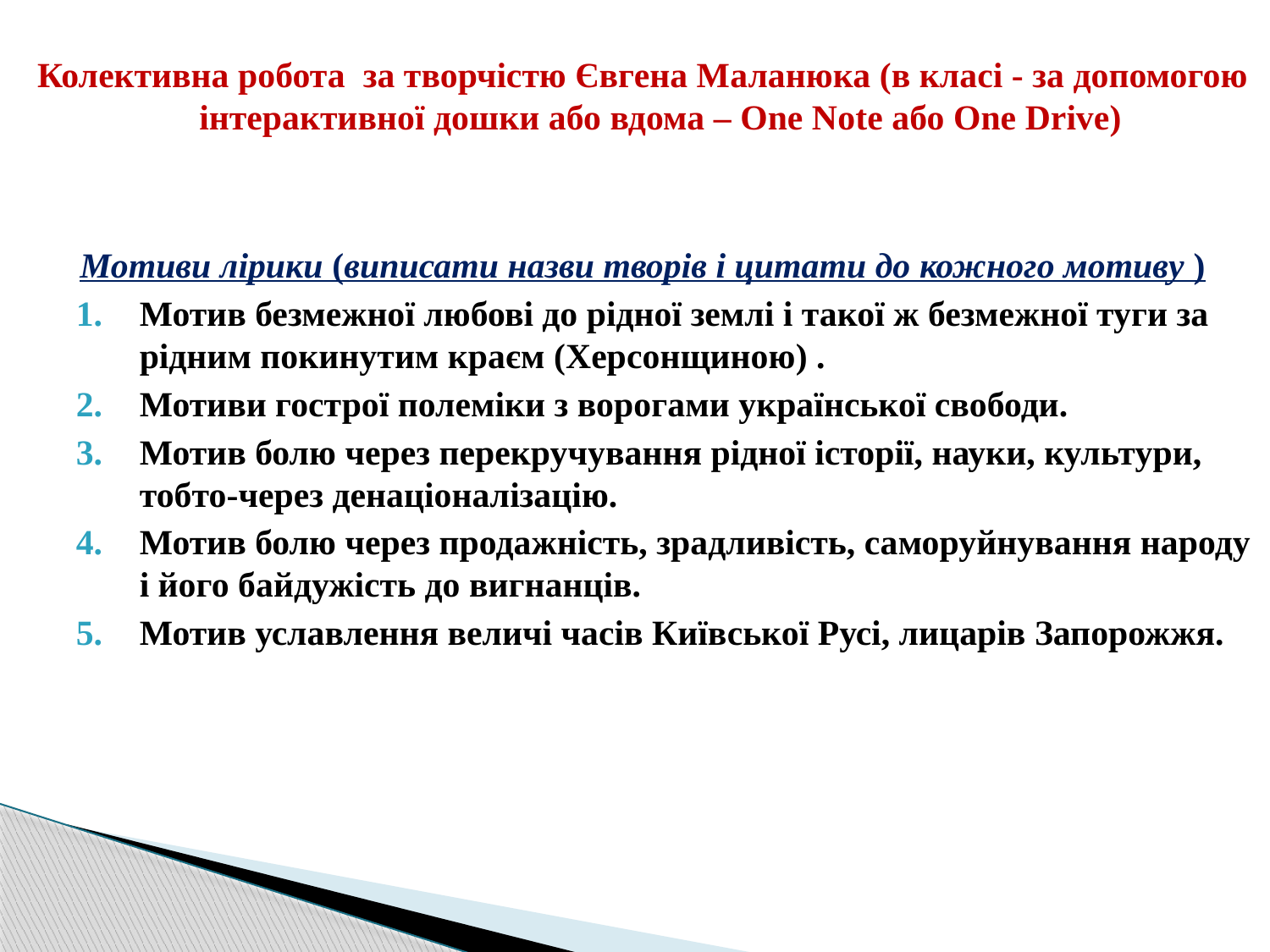

Колективна робота  за творчістю Євгена Маланюка (в класі - за допомогою інтерактивної дошки або вдома – One Note або One Drive)

Мотиви лірики (виписати назви творів і цитати до кожного мотиву )
Мотив безмежної любові до рідної землі і такої ж безмежної туги за рідним покинутим краєм (Херсонщиною) .
Мотиви гострої полеміки з ворогами української свободи.
Мотив болю через перекручування рідної історії, науки, культури, тобто-через денаціоналізацію.
Мотив болю через продажність, зрадливість, саморуйнування народу і його байдужість до вигнанців.
Мотив уславлення величі часів Київської Русі, лицарів Запорожжя.